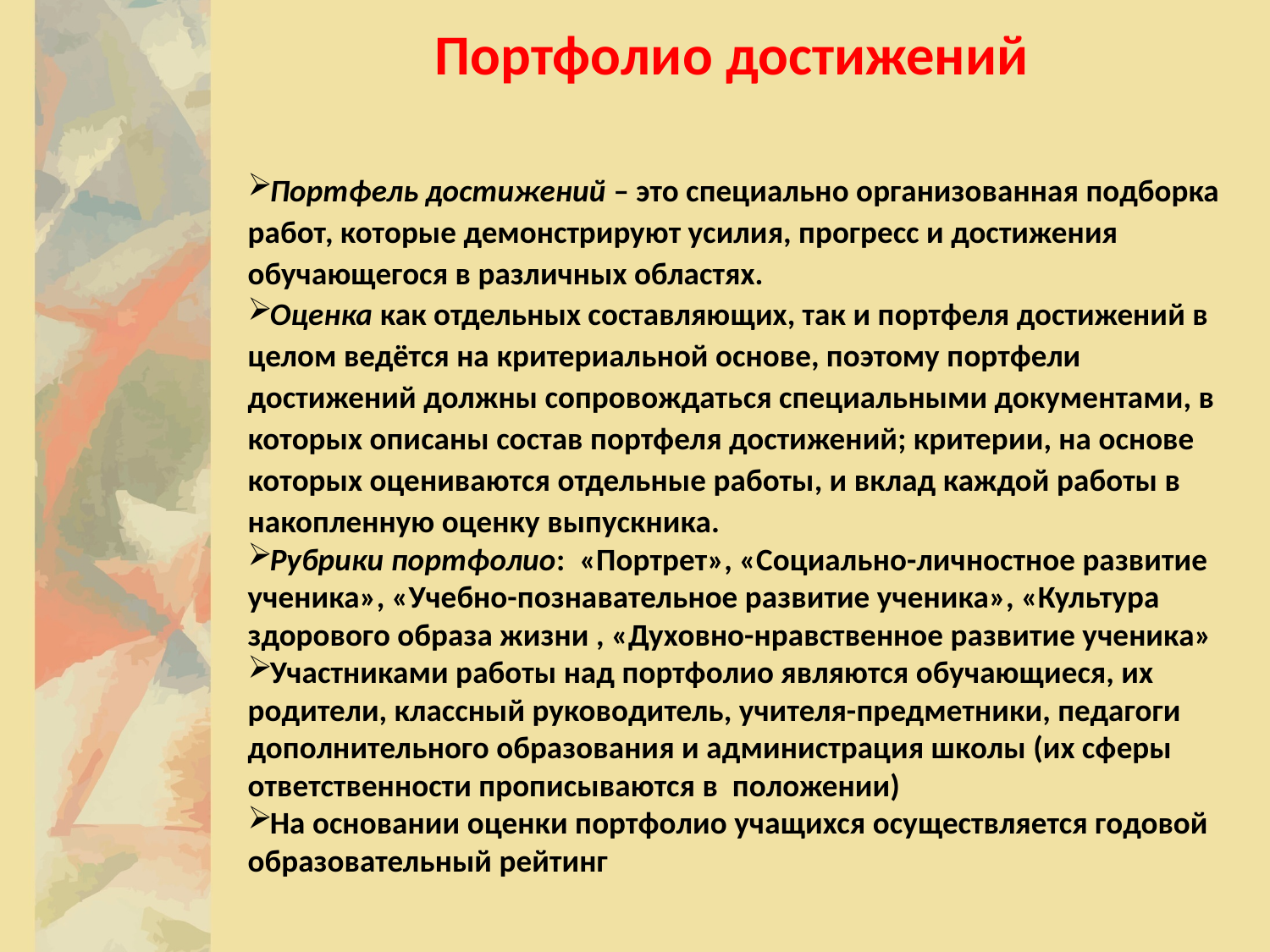

# Портфолио достижений

Портфель достижений – это специально организованная подборка работ, которые демонстрируют усилия, прогресс и достижения обучающегося в различных областях.
Оценка как отдельных составляющих, так и портфеля достижений в целом ведётся на критериальной основе, поэтому портфели достижений должны сопровождаться специальными документами, в которых описаны состав портфеля достижений; критерии, на основе которых оцениваются отдельные работы, и вклад каждой работы в накопленную оценку выпускника.
Рубрики портфолио:  «Портрет», «Социально-личностное развитие ученика», «Учебно-познавательное развитие ученика», «Культура здорового образа жизни , «Духовно-нравственное развитие ученика»
Участниками работы над портфолио являются обучающиеся, их родители, классный руководитель, учителя-предметники, педагоги дополнительного образования и администрация школы (их сферы ответственности прописываются в  положении)
На основании оценки портфолио учащихся осуществляется годовой образовательный рейтинг